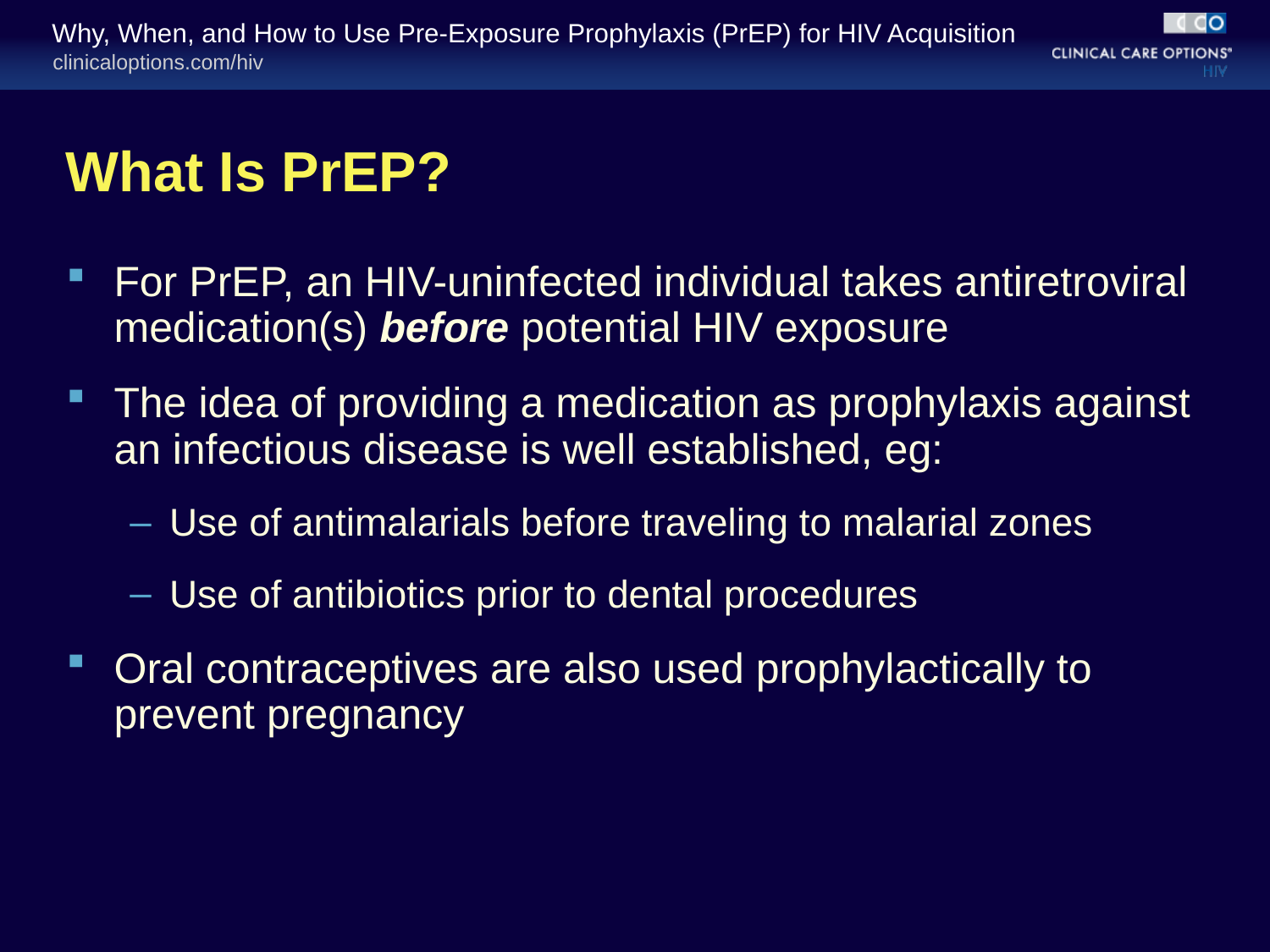

# What Is PrEP?
For PrEP, an HIV-uninfected individual takes antiretroviral medication(s) before potential HIV exposure
The idea of providing a medication as prophylaxis against an infectious disease is well established, eg:
Use of antimalarials before traveling to malarial zones
Use of antibiotics prior to dental procedures
Oral contraceptives are also used prophylactically to prevent pregnancy